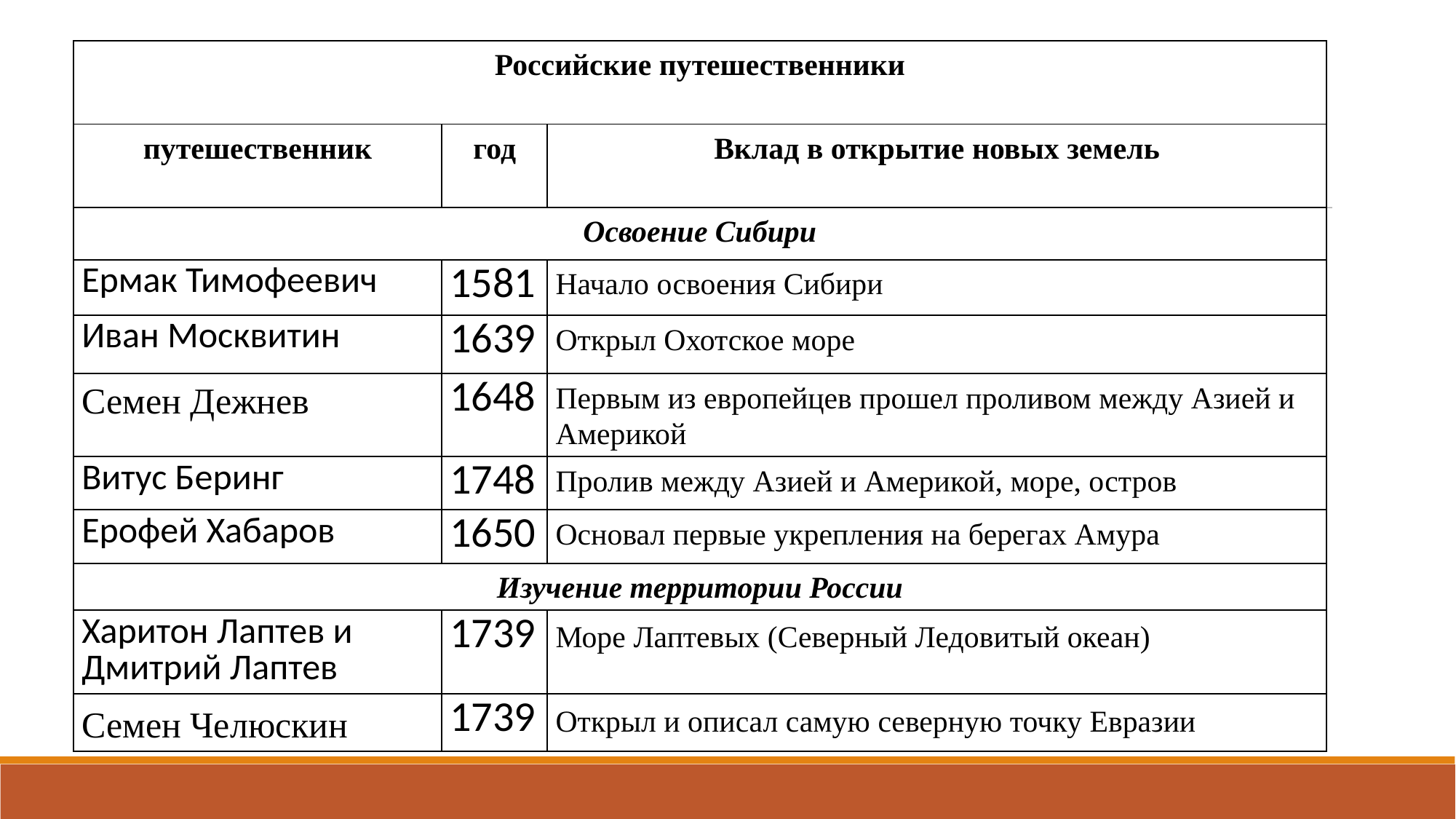

| Российские путешественники |  |  |
| --- | --- | --- |
| путешественник | год | Вклад в открытие новых земель |
| Освоение Сибири |  |  |
| Ермак Тимофеевич | 1581 | Начало освоения Сибири |
| Иван Москвитин | 1639 | Открыл Охотское море |
| Семен Дежнев | 1648 | Первым из европейцев прошел проливом между Азией и Америкой |
| Витус Беринг | 1748 | Пролив между Азией и Америкой, море, остров |
| Ерофей Хабаров | 1650 | Основал первые укрепления на берегах Амура |
| Изучение территории России |  |  |
| Харитон Лаптев и Дмитрий Лаптев | 1739 | Море Лаптевых (Северный Ледовитый океан) |
| Семен Челюскин | 1739 | Открыл и описал самую северную точку Евразии |